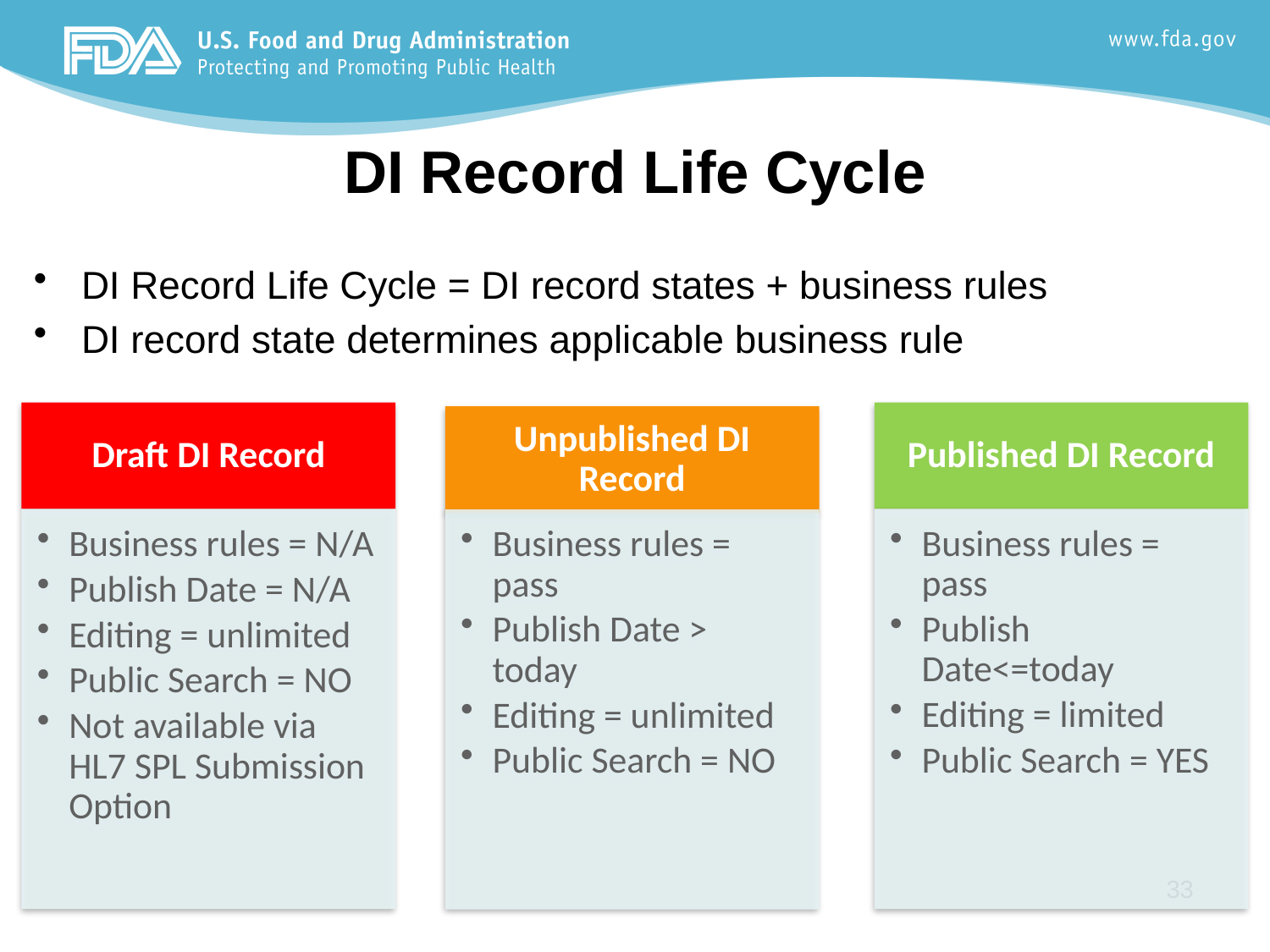

DI Record Life Cycle
DI Record Life Cycle = DI record states + business rules
DI record state determines applicable business rule
Draft DI Record
Business rules = N/A
Publish Date = N/A
Editing = unlimited
Public Search = NO
Not available via HL7 SPL Submission Option

Unpublished DI Record
Business rules = pass
Publish Date > today
Editing = unlimited
Public Search = NO
Published DI Record
Business rules = pass
Publish Date<=today
Editing = limited
Public Search = YES
33